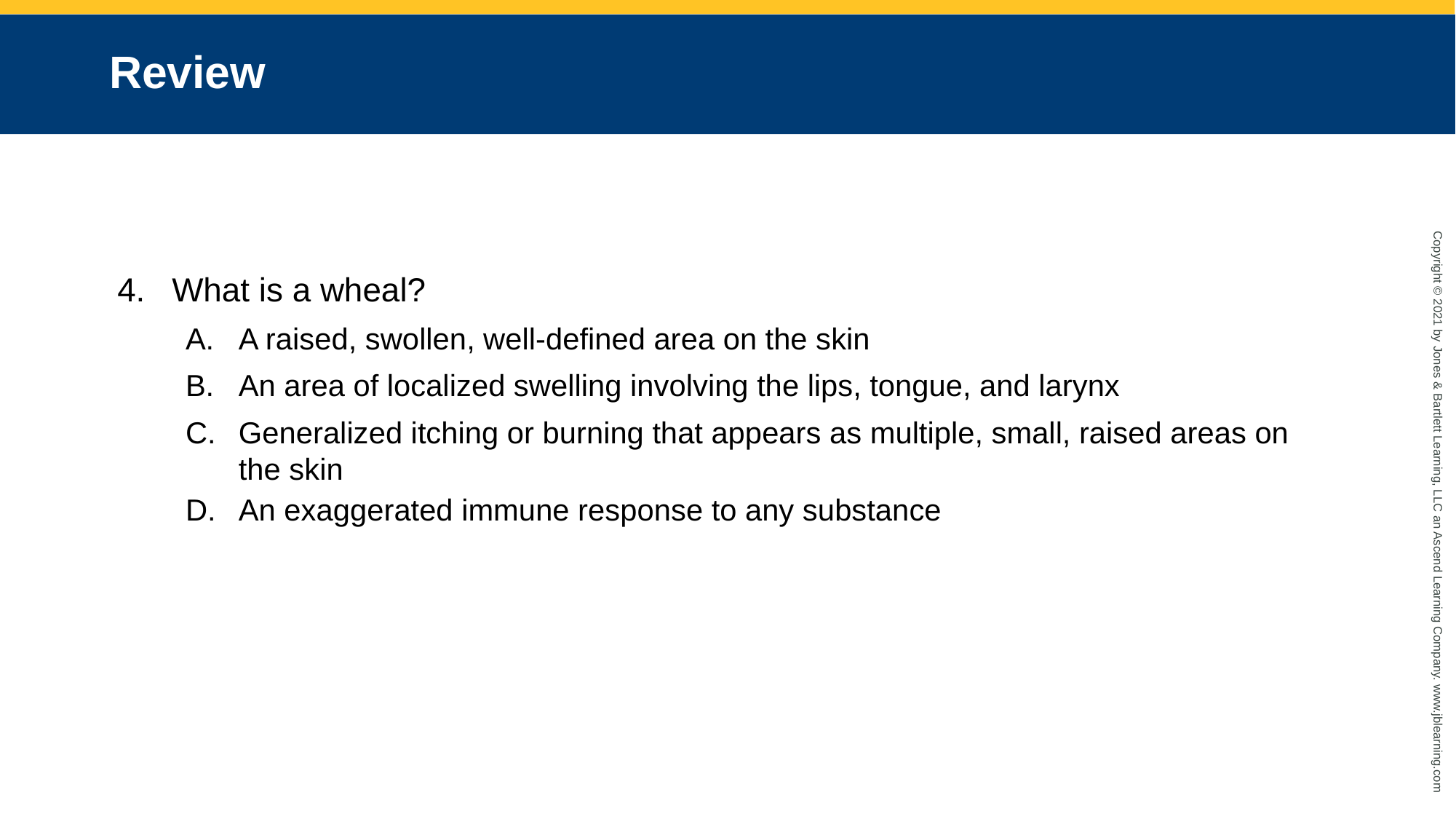

# Review
What is a wheal?
A raised, swollen, well-defined area on the skin
An area of localized swelling involving the lips, tongue, and larynx
Generalized itching or burning that appears as multiple, small, raised areas on the skin
An exaggerated immune response to any substance